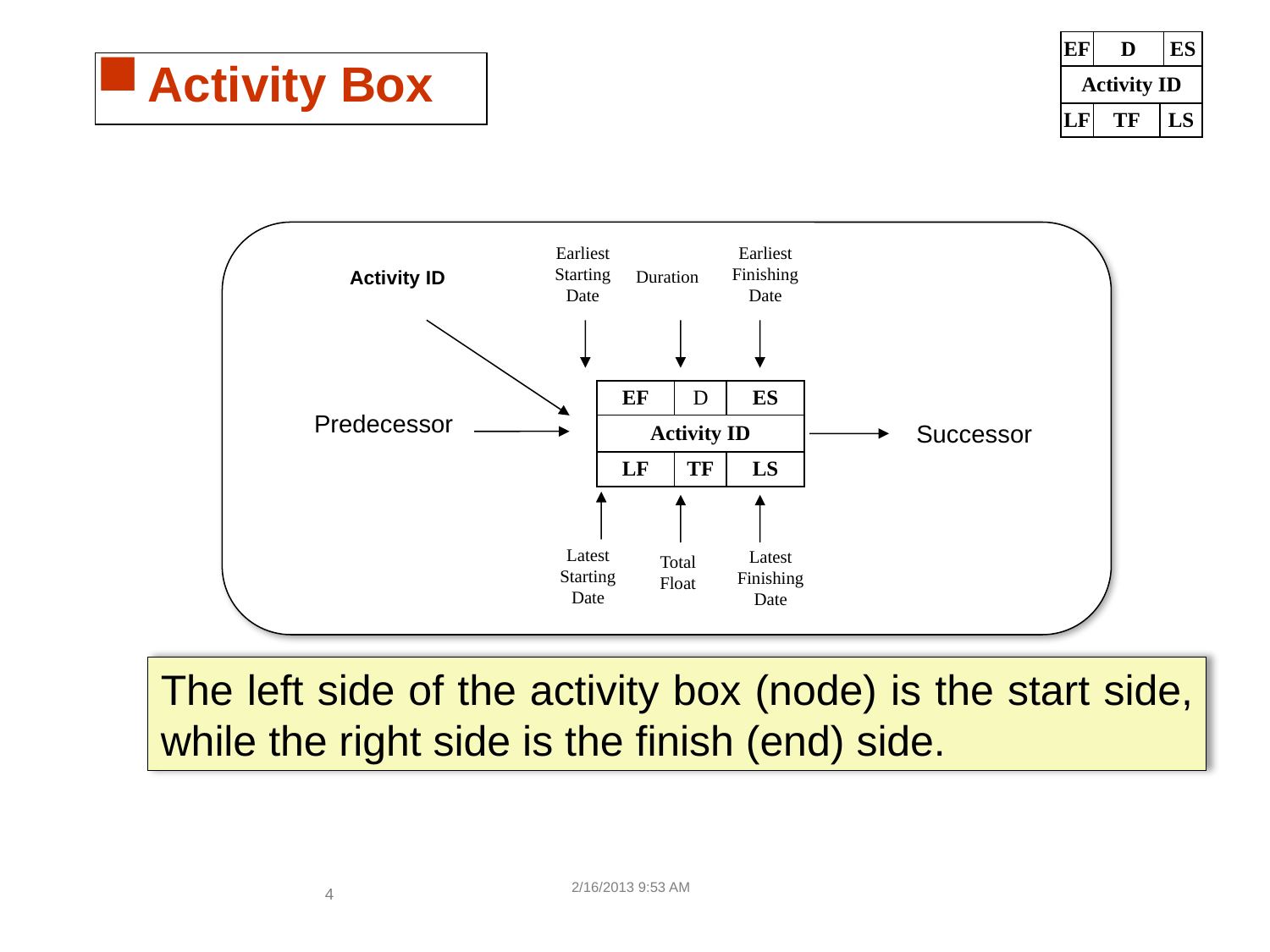

| EF | D |  | ES |
| --- | --- | --- | --- |
| Activity ID |  |  |  |
| LF | TF | LS |  |
Activity Box

Earliest
Starting
Date
Earliest
Finishing
Date
Activity ID
Duration

| EF | D | ES |
| --- | --- | --- |
| Activity ID |  |  |
| LF | TF | LS |
Predecessor
Successor

Latest
Starting
Date
Latest
Finishing
Date
Total Float
The left side of the activity box (node) is the start side, while the right side is the finish (end) side.
2/16/2013 9:53 AM
4